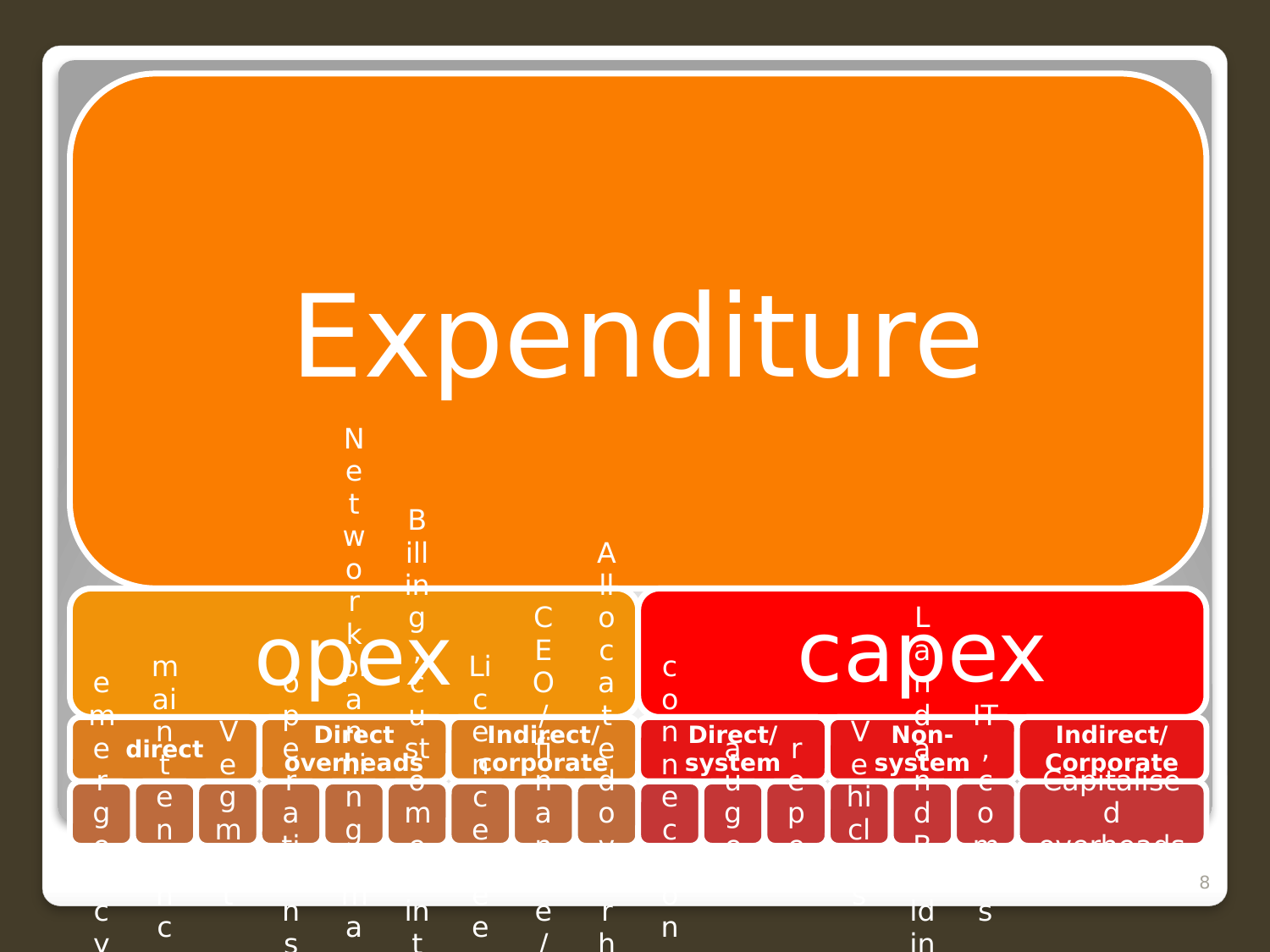

Expenditure
opex
direct
capex
Indirect/ corporate
Capitalised overheads
Indirect/ Corporate
8